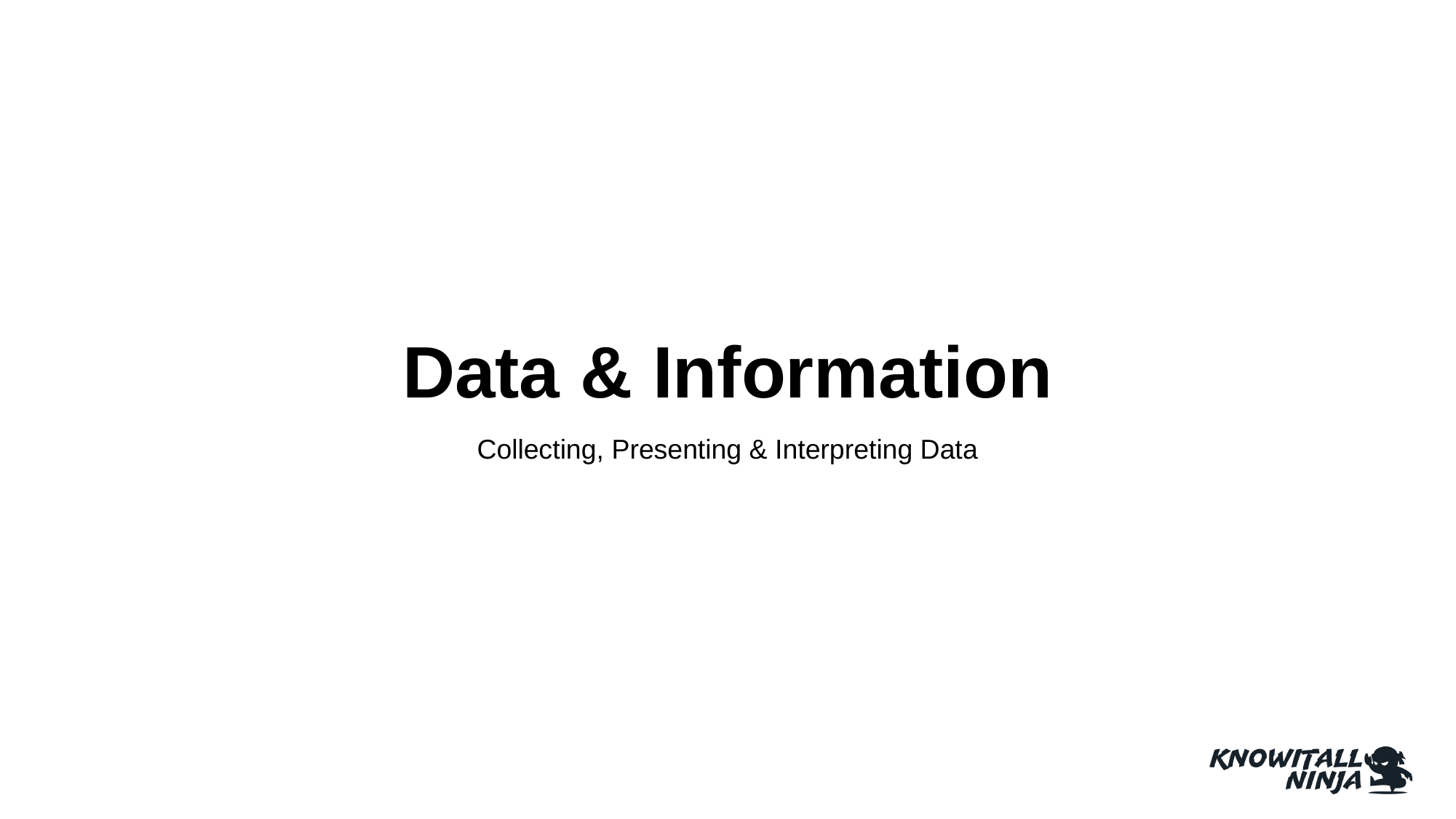

# Data & Information
Collecting, Presenting & Interpreting Data